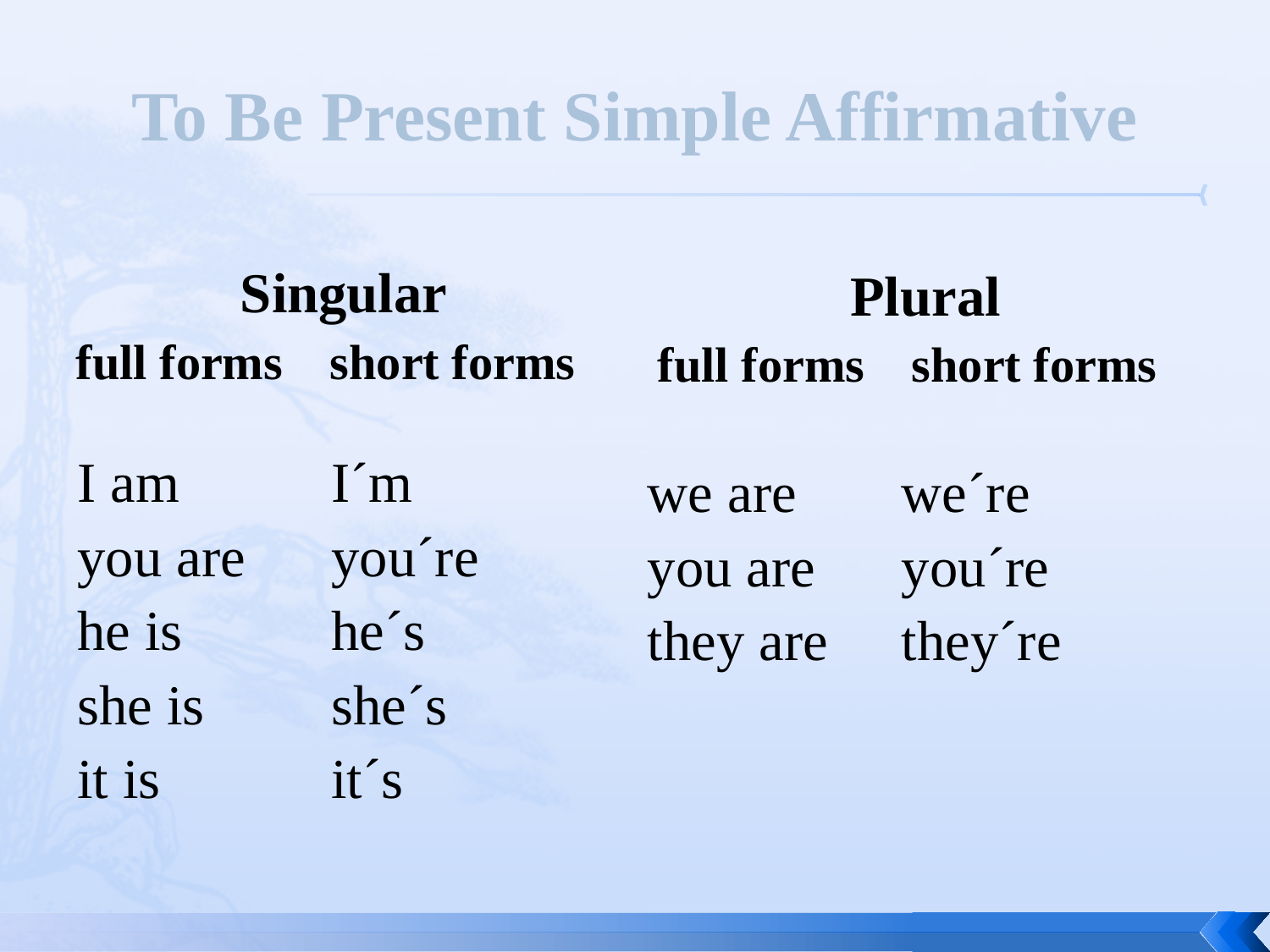

# To Be Present Simple Affirmative
Singular
full forms	short forms
Plural
full forms	short forms
I am		I´m
you are	you´re
he is		he´s
she is	she´s
it is		it´s
we are	we´re
you are	you´re
they are	they´re